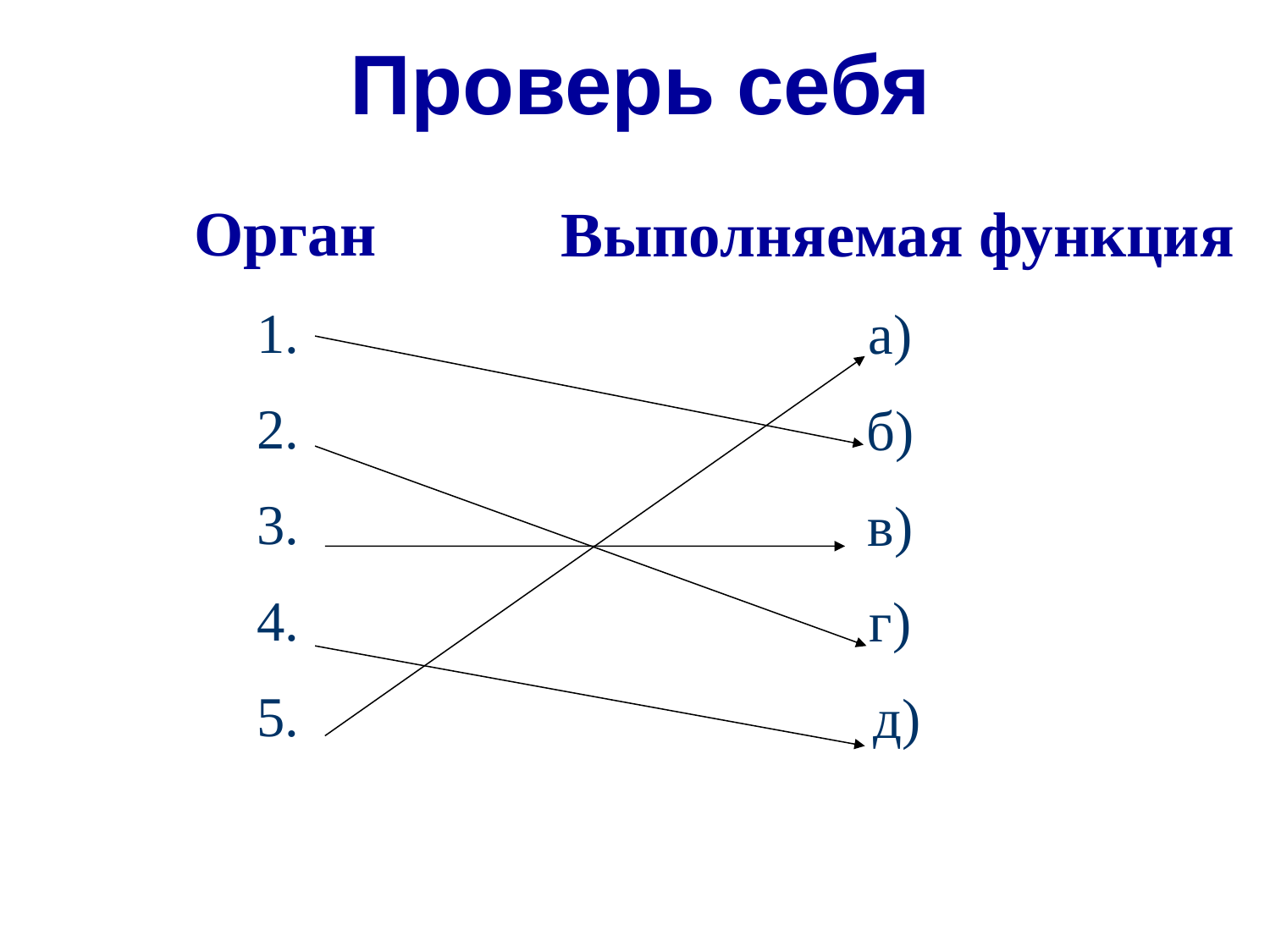

# Проверь себя
Орган
1.
2.
3.
4.
5.
Выполняемая функция
а)
б)
в)
г)
д)